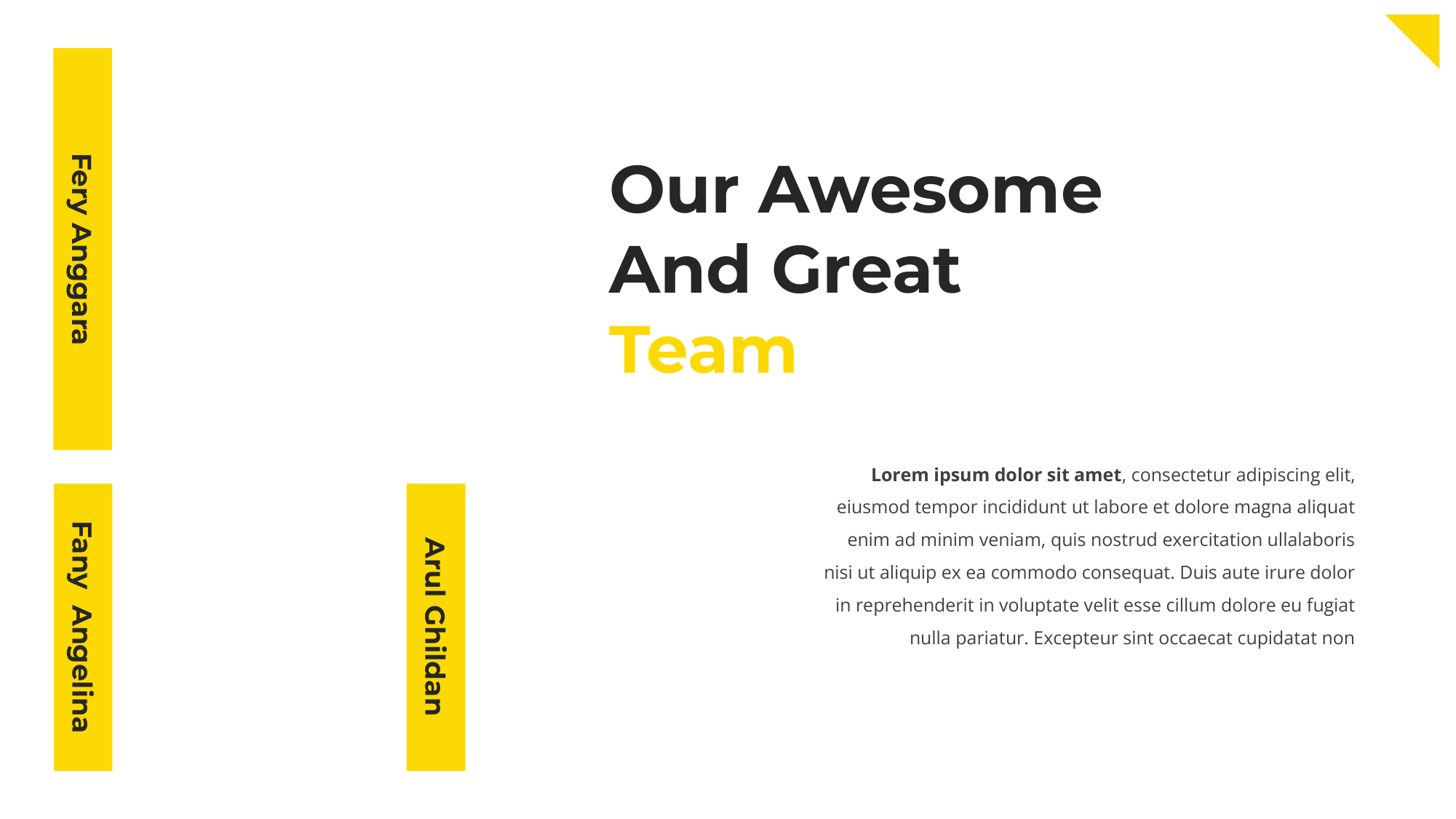

Fery Anggara

Our Awesome And Great Team
Lorem ipsum dolor sit amet, consectetur adipiscing elit, eiusmod tempor incididunt ut labore et dolore magna aliquat enim ad minim veniam, quis nostrud exercitation ullalaboris nisi ut aliquip ex ea commodo consequat. Duis aute irure dolor in reprehenderit in voluptate velit esse cillum dolore eu fugiat nulla pariatur. Excepteur sint occaecat cupidatat non

Fany  Angelina

Arul Ghildan